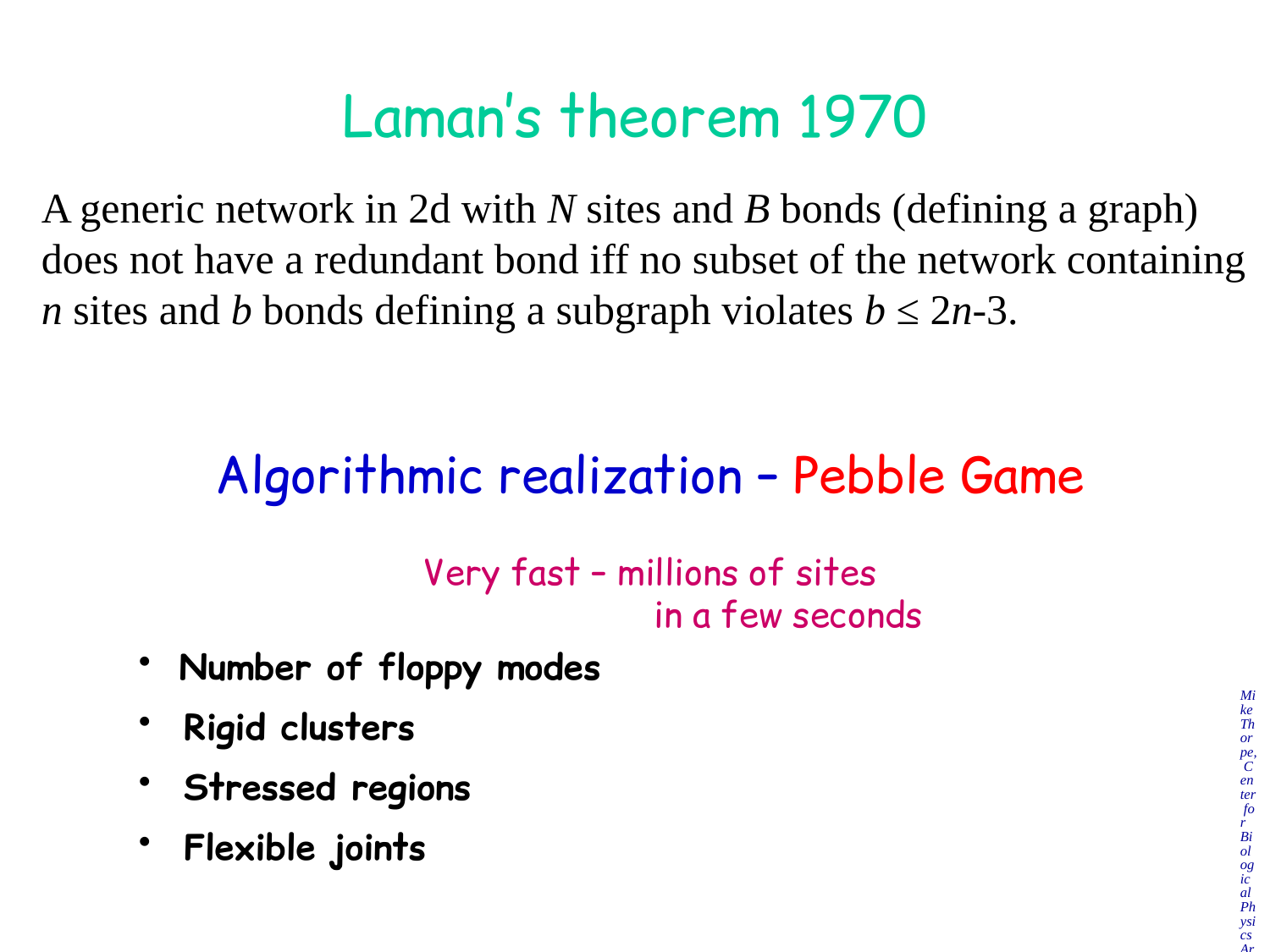

Laman’s theorem 1970

A generic network in 2d with N sites and B bonds (defining a graph) does not have a redundant bond iff no subset of the network containing n sites and b bonds defining a subgraph violates b ≤ 2n-3.
Algorithmic realization – Pebble Game
Very fast – millions of sites
                            in a few seconds
 Number of floppy modes
 Rigid clusters
 Stressed regions
 Flexible joints
Mike Thorpe, Center for Biological Physics Arizona State University 02/08